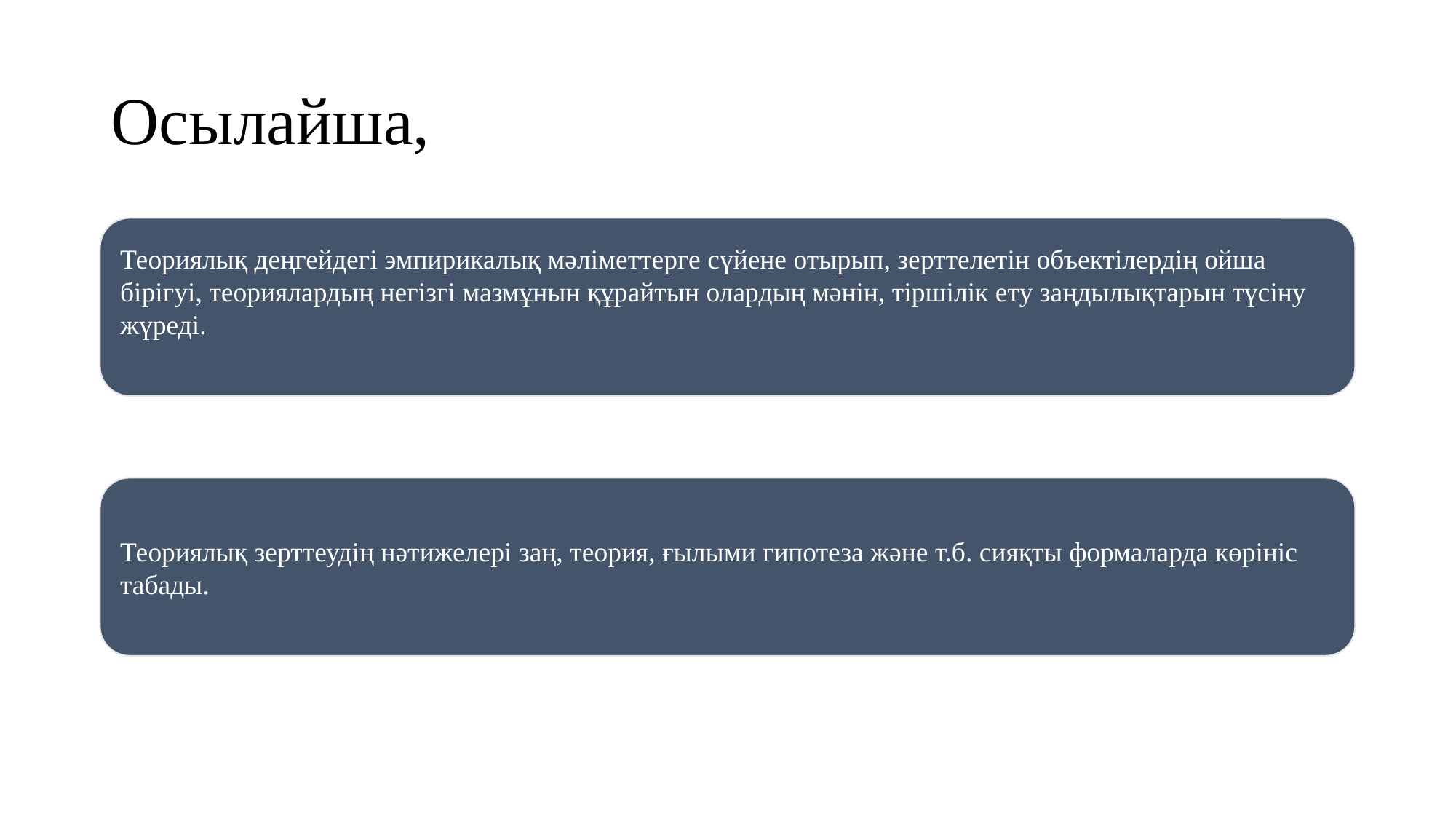

# Осылайша,
Теориялық деңгейдегі эмпирикалық мәліметтерге сүйене отырып, зерттелетін объектілердің ойша бірігуі, теориялардың негізгі мазмұнын құрайтын олардың мәнін, тіршілік ету заңдылықтарын түсіну жүреді.
Теориялық зерттеудің нәтижелері заң, теория, ғылыми гипотеза және т.б. сияқты формаларда көрініс табады.